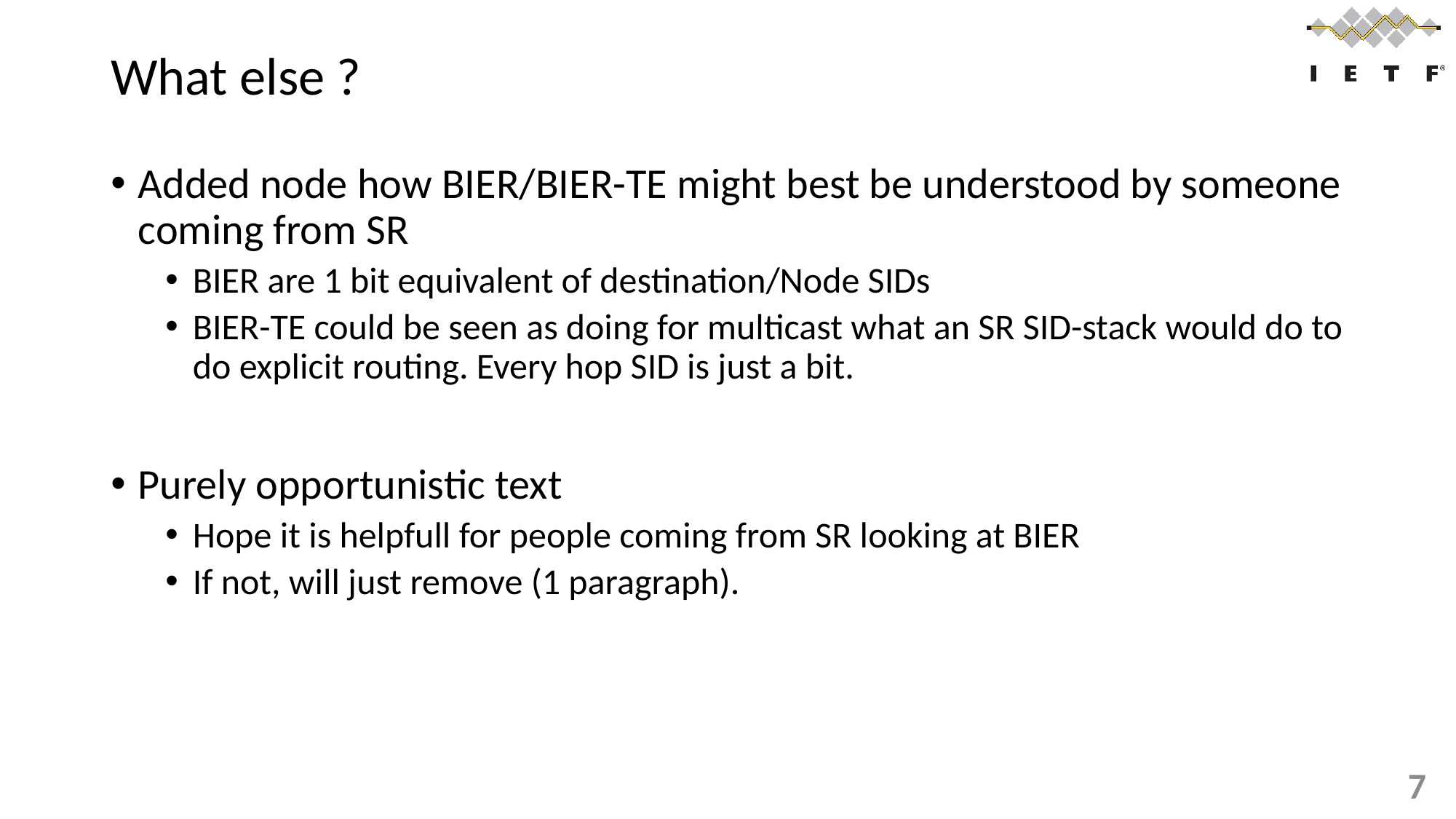

# What else ?
Added node how BIER/BIER-TE might best be understood by someone coming from SR
BIER are 1 bit equivalent of destination/Node SIDs
BIER-TE could be seen as doing for multicast what an SR SID-stack would do to do explicit routing. Every hop SID is just a bit.

Purely opportunistic text
Hope it is helpfull for people coming from SR looking at BIER
If not, will just remove (1 paragraph).
7